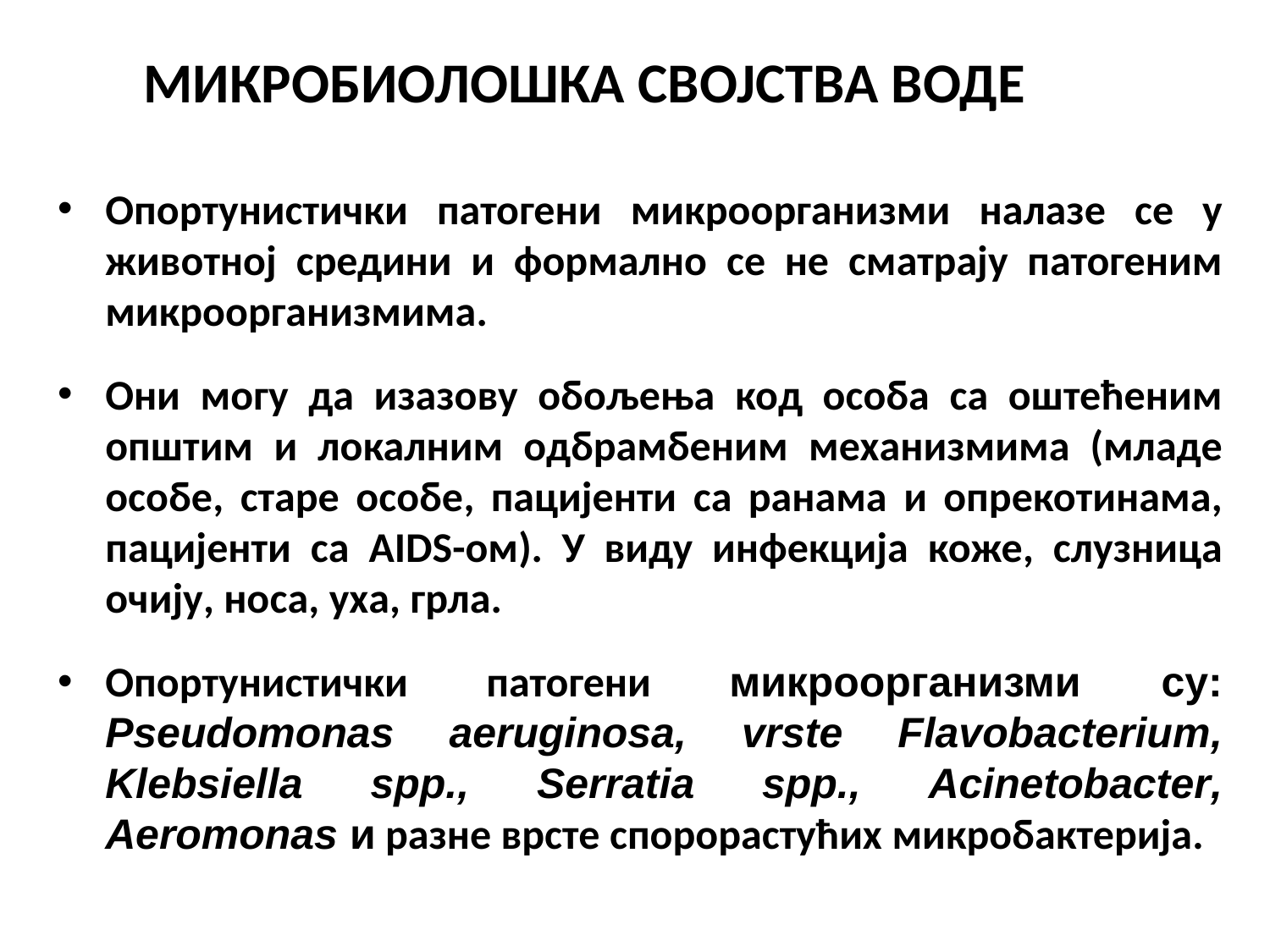

МИКРОБИОЛОШКА СВОЈСТВА ВОДЕ
Опортунистички патогени микроорганизми налазе се у животној средини и формално се не сматрају патогеним микроорганизмима.

Они могу да изазову обољења код особа са оштећеним општим и локалним одбрамбеним механизмима (младе особе, старе особе, пацијенти са ранама и опрекотинама, пацијенти са AIDS-ом). У виду инфекција коже, слузница очију, носа, уха, грла.

Опортунистички патогени микроорганизми су: Pseudomonas aeruginosa, vrste Flavobacterium, Klebsiella spp., Serratia spp., Acinetobacter, Aeromonas и разне врсте спорорастућих микробактерија.